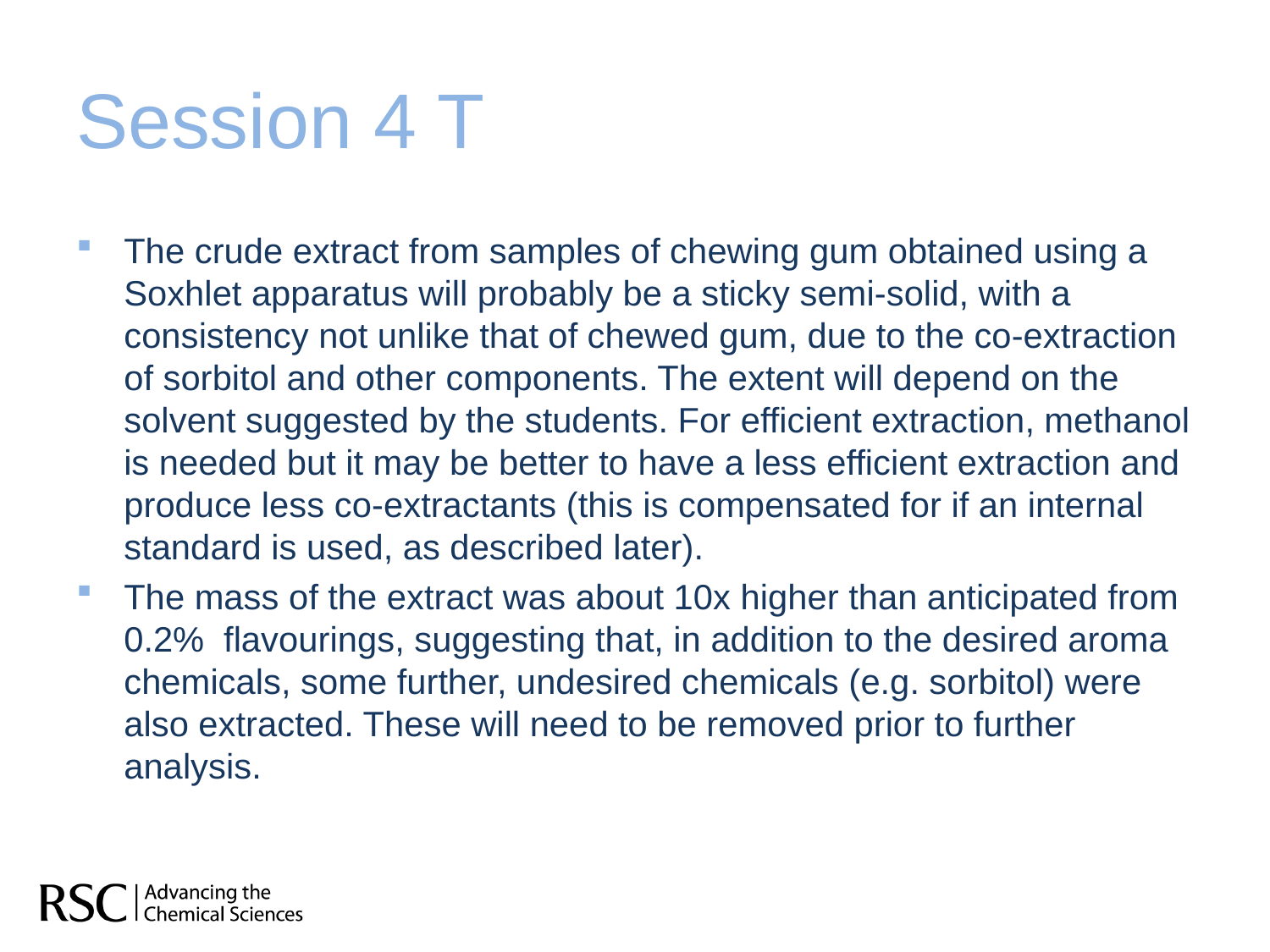

# Session 4 T
The crude extract from samples of chewing gum obtained using a Soxhlet apparatus will probably be a sticky semi-solid, with a consistency not unlike that of chewed gum, due to the co-extraction of sorbitol and other components. The extent will depend on the solvent suggested by the students. For efficient extraction, methanol is needed but it may be better to have a less efficient extraction and produce less co-extractants (this is compensated for if an internal standard is used, as described later).
The mass of the extract was about 10x higher than anticipated from 0.2%  flavourings, suggesting that, in addition to the desired aroma chemicals, some further, undesired chemicals (e.g. sorbitol) were also extracted. These will need to be removed prior to further analysis.